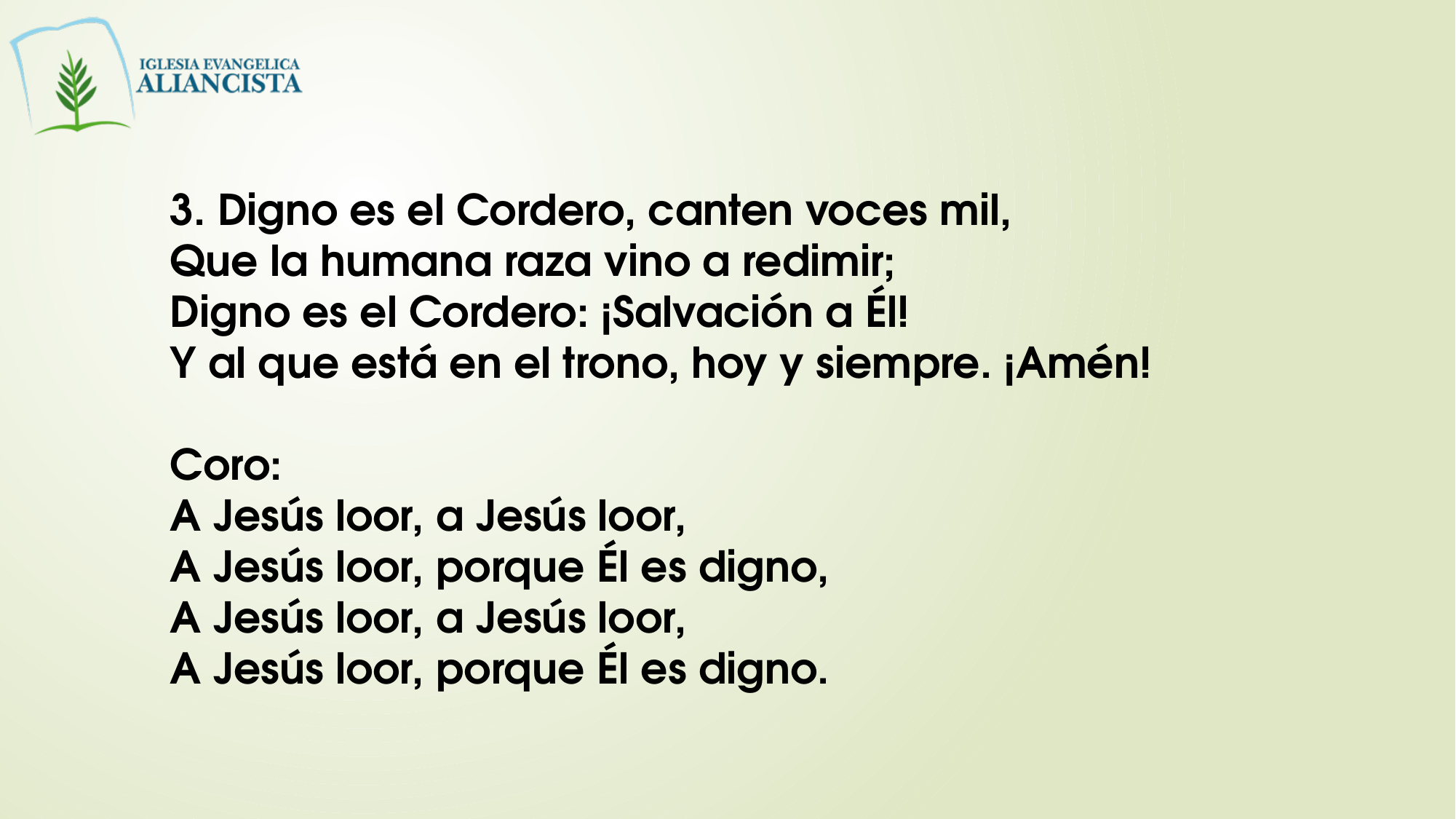

3. Digno es el Cordero, canten voces mil,
Que la humana raza vino a redimir;
Digno es el Cordero: ¡Salvación a Él!
Y al que está en el trono, hoy y siempre. ¡Amén!

Coro:
A Jesús loor, a Jesús loor,
A Jesús loor, porque Él es digno,
A Jesús loor, a Jesús loor,
A Jesús loor, porque Él es digno.